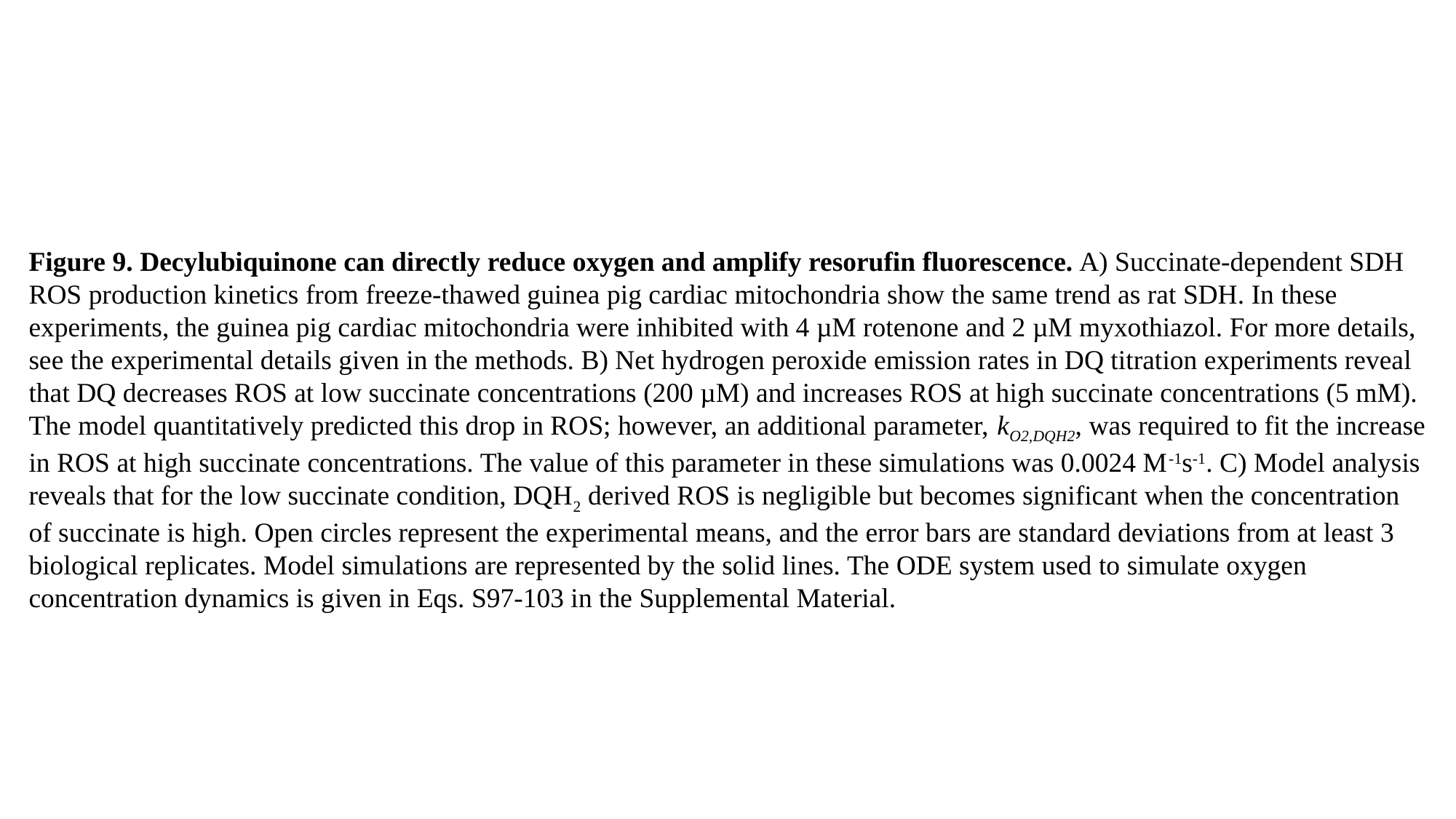

Figure 9. Decylubiquinone can directly reduce oxygen and amplify resorufin fluorescence. A) Succinate-dependent SDH ROS production kinetics from freeze-thawed guinea pig cardiac mitochondria show the same trend as rat SDH. In these experiments, the guinea pig cardiac mitochondria were inhibited with 4 µM rotenone and 2 µM myxothiazol. For more details, see the experimental details given in the methods. B) Net hydrogen peroxide emission rates in DQ titration experiments reveal that DQ decreases ROS at low succinate concentrations (200 µM) and increases ROS at high succinate concentrations (5 mM). The model quantitatively predicted this drop in ROS; however, an additional parameter, kO2,DQH2, was required to fit the increase in ROS at high succinate concentrations. The value of this parameter in these simulations was 0.0024 M-1s-1. C) Model analysis reveals that for the low succinate condition, DQH2 derived ROS is negligible but becomes significant when the concentration of succinate is high. Open circles represent the experimental means, and the error bars are standard deviations from at least 3 biological replicates. Model simulations are represented by the solid lines. The ODE system used to simulate oxygen concentration dynamics is given in Eqs. S97-103 in the Supplemental Material.